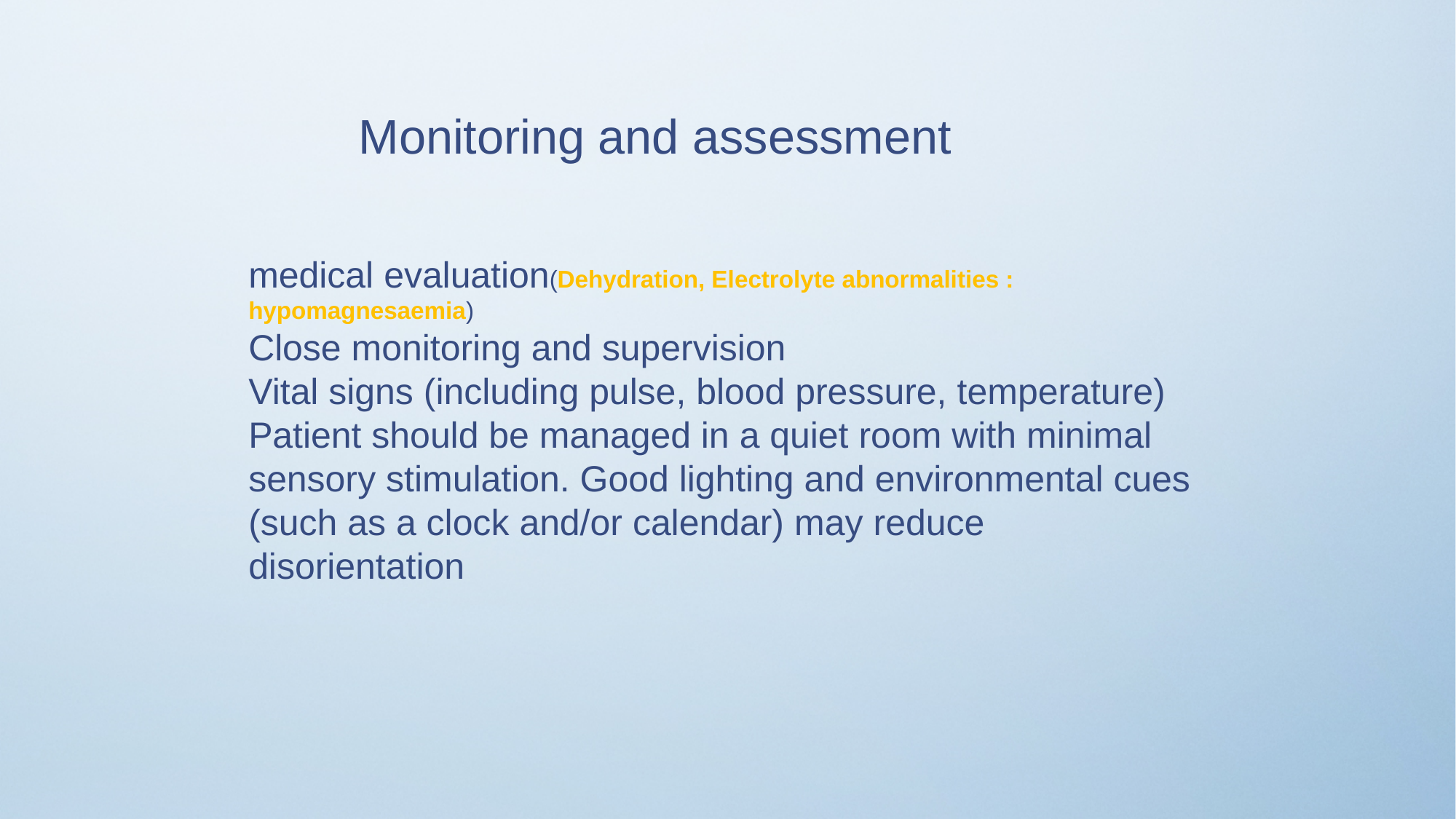

Monitoring and assessment
medical evaluation(Dehydration, Electrolyte abnormalities : hypomagnesaemia)
Close monitoring and supervision
Vital signs (including pulse, blood pressure, temperature)
Patient should be managed in a quiet room with minimal sensory stimulation. Good lighting and environmental cues (such as a clock and/or calendar) may reduce disorientation